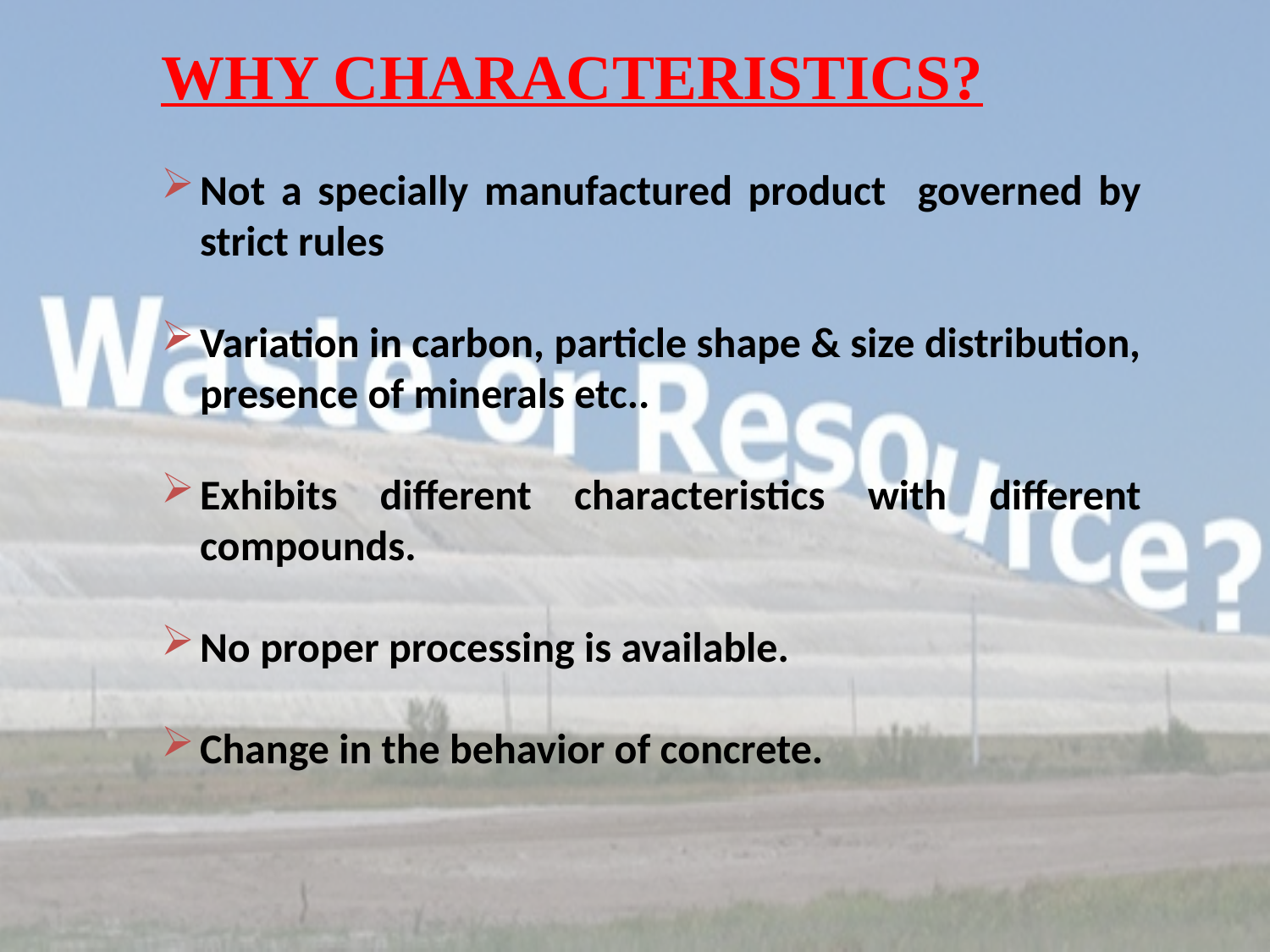

WHY CHARACTERISTICS?

Not a specially manufactured product  governed by strict rules

Variation in carbon, particle shape & size distribution, presence of minerals etc..

Exhibits different characteristics with different compounds.

No proper processing is available.

Change in the behavior of concrete.